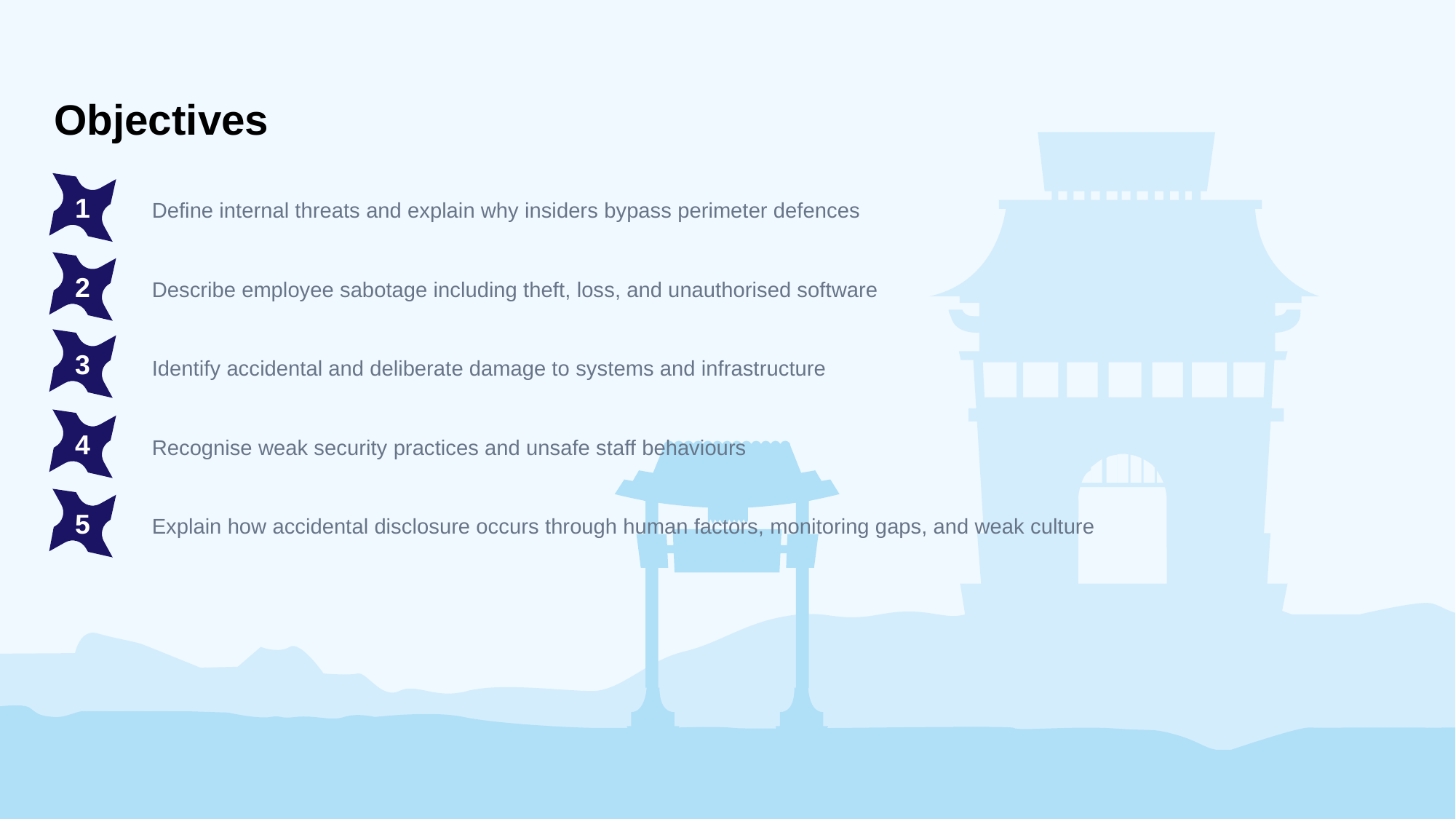

# Objectives
Define internal threats and explain why insiders bypass perimeter defences
Describe employee sabotage including theft, loss, and unauthorised software
Identify accidental and deliberate damage to systems and infrastructure
Recognise weak security practices and unsafe staff behaviours
Explain how accidental disclosure occurs through human factors, monitoring gaps, and weak culture